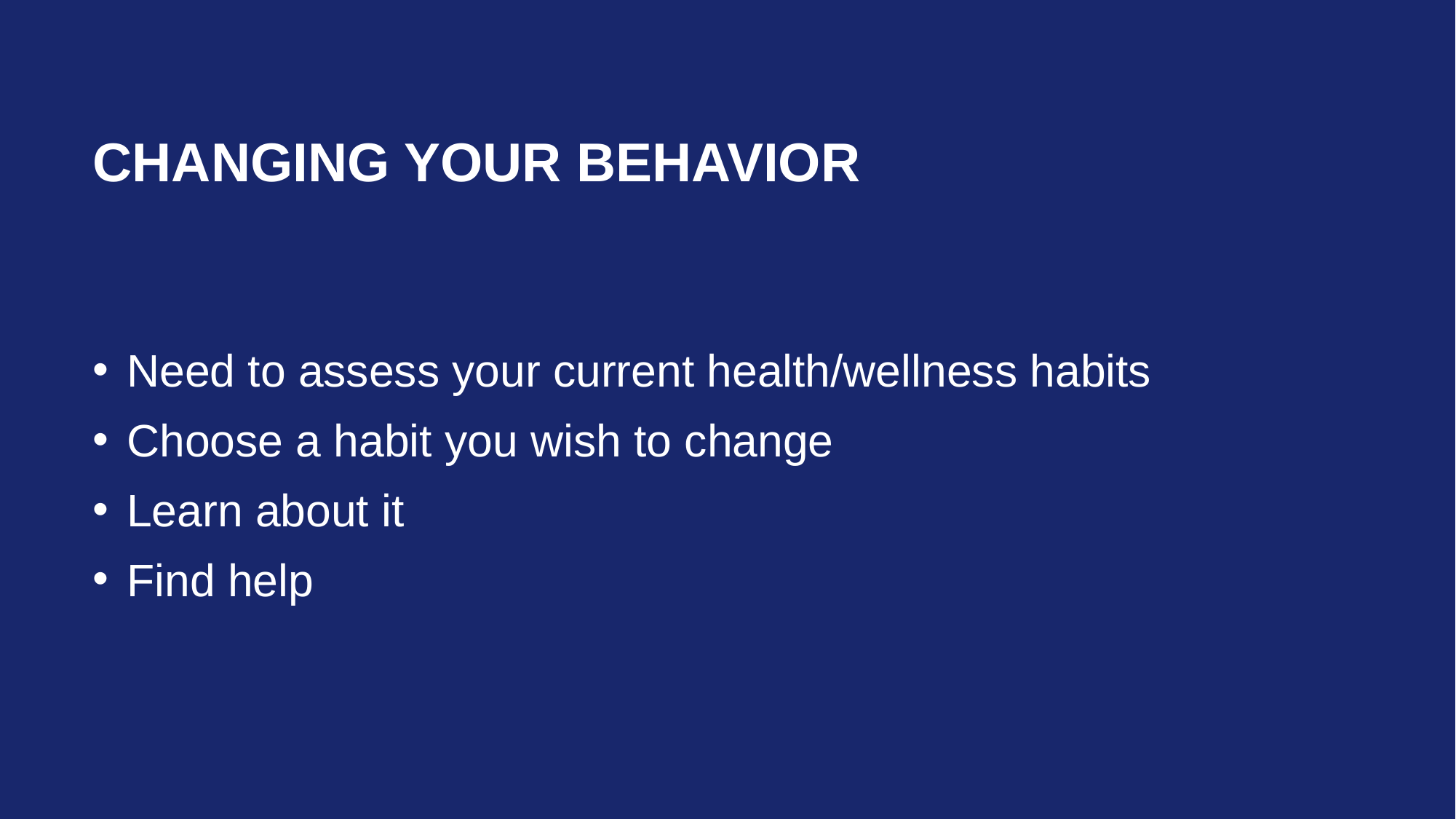

# Changing your Behavior
Need to assess your current health/wellness habits
Choose a habit you wish to change
Learn about it
Find help